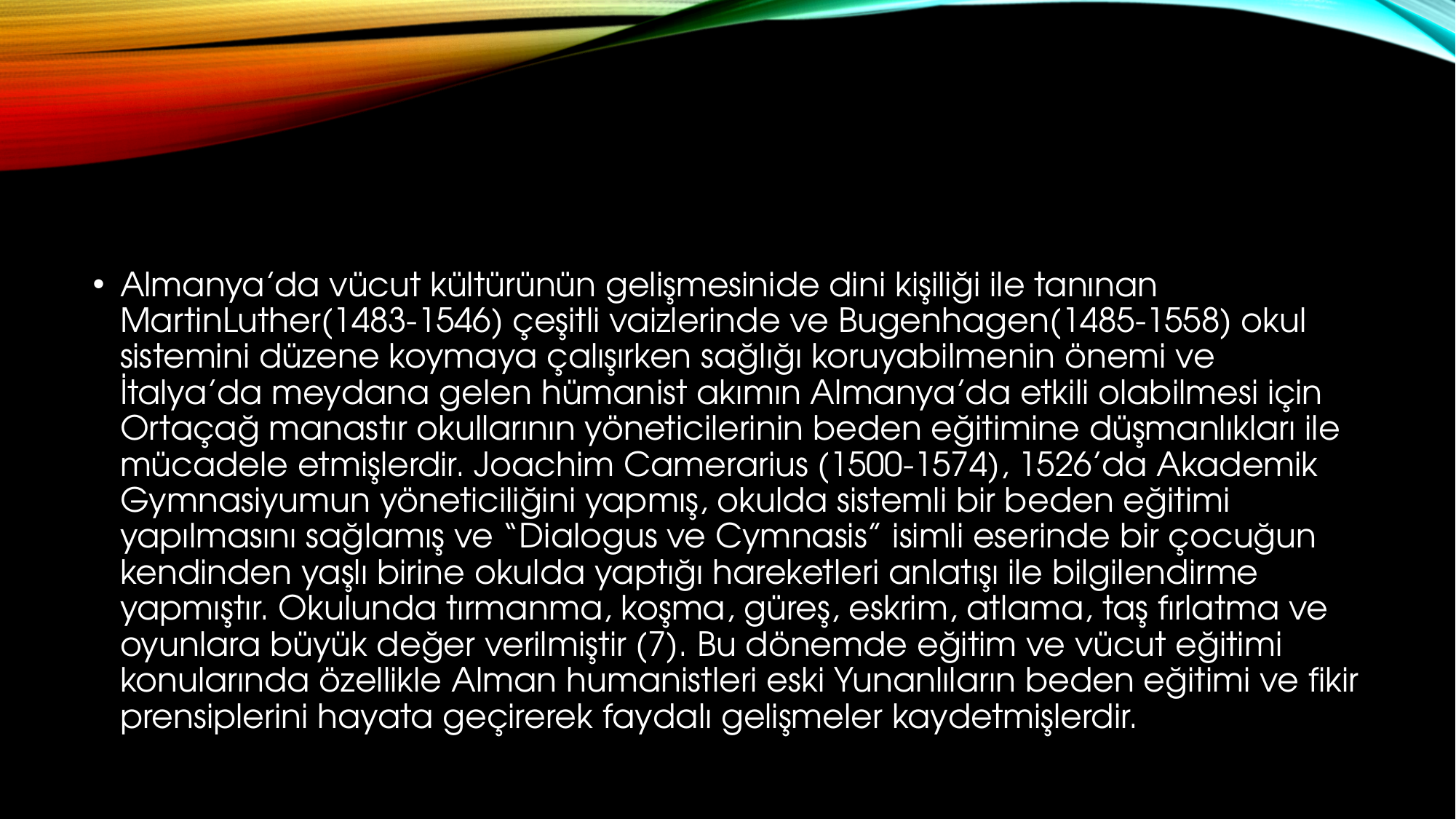

#
Almanya’da vücut kültürünün gelişmesinide dini kişiliği ile tanınan MartinLuther(1483-1546) çeşitli vaizlerinde ve Bugenhagen(1485-1558) okul sistemini düzene koymaya çalışırken sağlığı koruyabilmenin önemi ve İtalya’da meydana gelen hümanist akımın Almanya’da etkili olabilmesi için Ortaçağ manastır okullarının yöneticilerinin beden eğitimine düşmanlıkları ile mücadele etmişlerdir. Joachim Camerarius (1500-1574), 1526’da Akademik Gymnasiyumun yöneticiliğini yapmış, okulda sistemli bir beden eğitimi yapılmasını sağlamış ve “Dialogus ve Cymnasis” isimli eserinde bir çocuğun kendinden yaşlı birine okulda yaptığı hareketleri anlatışı ile bilgilendirme yapmıştır. Okulunda tırmanma, koşma, güreş, eskrim, atlama, taş fırlatma ve oyunlara büyük değer verilmiştir (7). Bu dönemde eğitim ve vücut eğitimi konularında özellikle Alman humanistleri eski Yunanlıların beden eğitimi ve fikir prensiplerini hayata geçirerek faydalı gelişmeler kaydetmişlerdir.